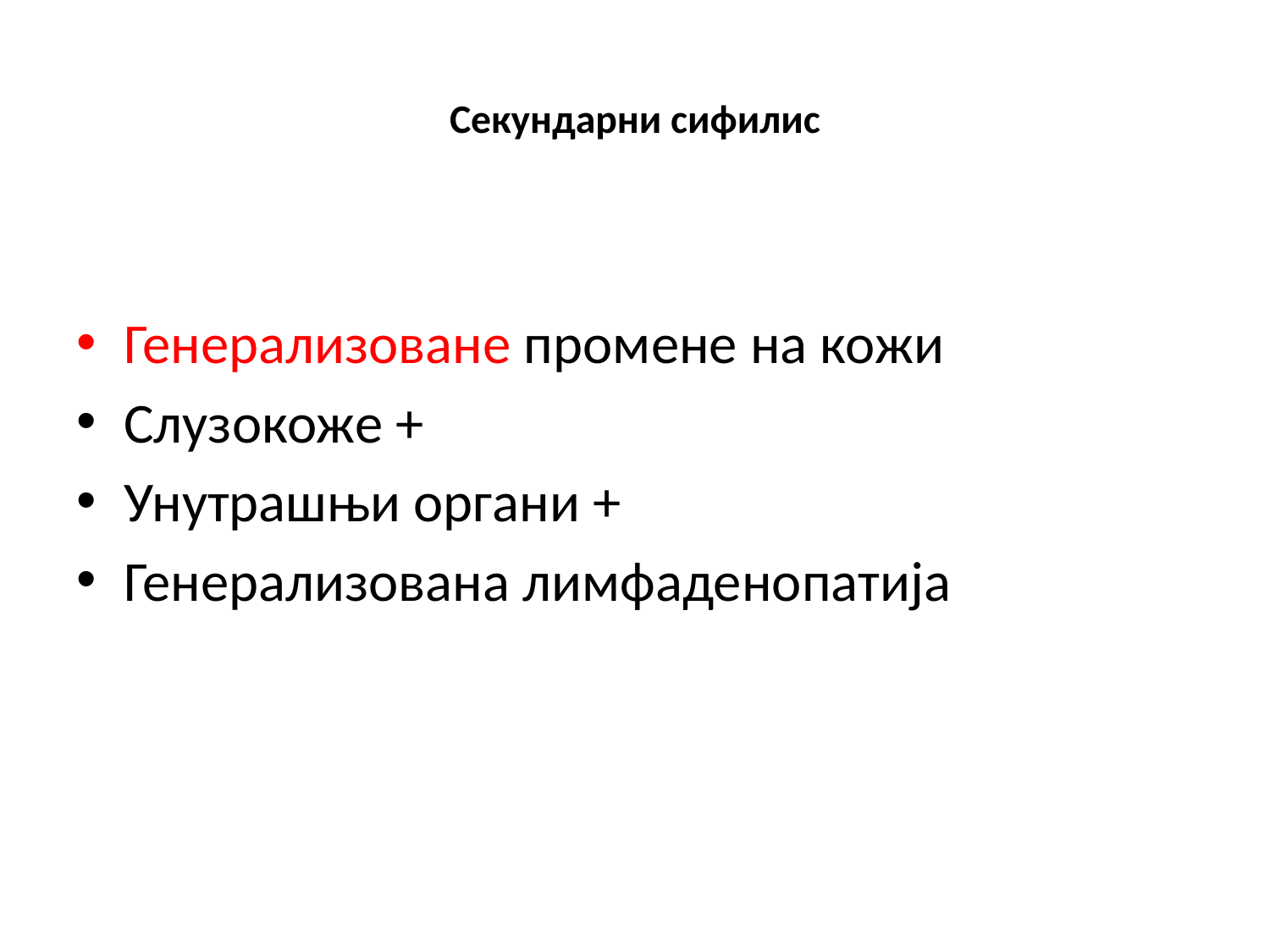

# Секундарни сифилис

Генерализоване промене на кожи
Слузокоже +
Унутрашњи органи +
Генерализована лимфаденопатија